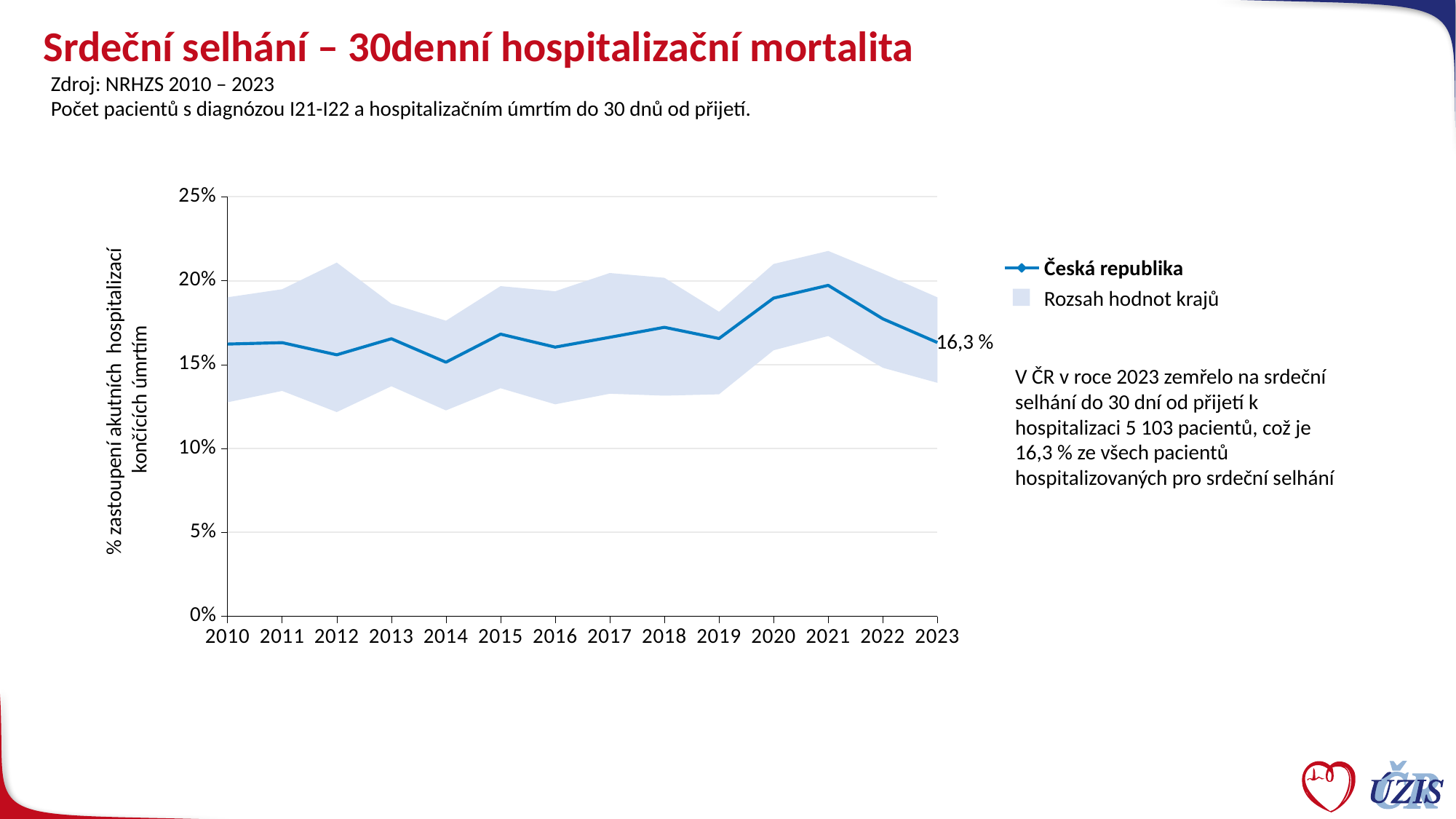

# Srdeční selhání – 30denní hospitalizační mortalita
Zdroj: NRHZS 2010 – 2023
Počet pacientů s diagnózou I21-I22 a hospitalizačním úmrtím do 30 dnů od přijetí.

### Chart

| Category | min | max (max-min) | Česká republika |
|---|---|---|---|
| 2010 | 0.1275698471270427 | 0.06256539551416654 | 0.16224423945640207 |
| 2011 | 0.1343680709534368 | 0.06053638764528932 | 0.1631146399219947 |
| 2012 | 0.12172984516817939 | 0.0890544685573108 | 0.15584415584415584 |
| 2013 | 0.13712737127371274 | 0.04918906122476008 | 0.165435791966595 |
| 2014 | 0.12272938984629717 | 0.05344425982558573 | 0.15143824027072758 |
| 2015 | 0.1359461114513166 | 0.060848189528202534 | 0.16817613515079438 |
| 2016 | 0.12636320531057374 | 0.0673603915512247 | 0.1604476467882876 |
| 2017 | 0.1326775431861804 | 0.07193178789869872 | 0.1662905369895199 |
| 2018 | 0.13152610441767068 | 0.07020074016631675 | 0.17225282419942115 |
| 2019 | 0.13232963549920762 | 0.04917915633289674 | 0.1655703757841525 |
| 2020 | 0.15856873822975517 | 0.05140892372110112 | 0.189645598562796 |
| 2021 | 0.1670735960934775 | 0.050668339390393474 | 0.19723387519664395 |
| 2022 | 0.14814814814814814 | 0.056168398614441784 | 0.17729965497037953 |
| 2023 | 0.13918757467144563 | 0.05089988888540567 | 0.16317068491398606 |
Česká republika

Rozsah hodnot krajů

16,3 %
V ČR v roce 2023 zemřelo na srdeční selhání do 30 dní od přijetí k hospitalizaci 5 103 pacientů, což je 16,3 % ze všech pacientů hospitalizovaných pro srdeční selhání

% zastoupení akutních  hospitalizací
končících úmrtím